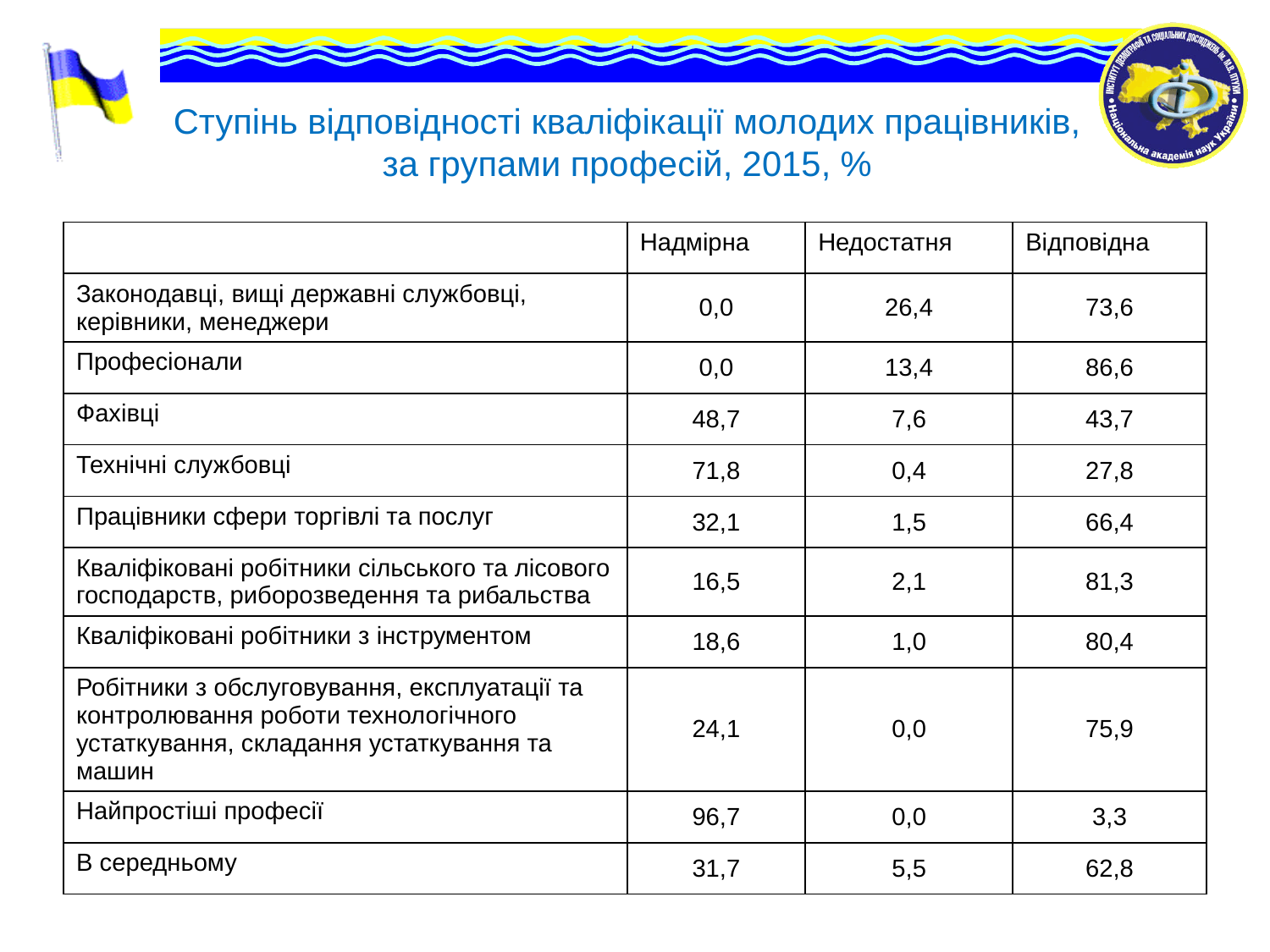

# Ступінь відповідності кваліфікації молодих працівників, за групами професій, 2015, %
|  | Надмірна | Недостатня | Відповідна |
| --- | --- | --- | --- |
| Законодавці, вищі державні службовці, керівники, менеджери | 0,0 | 26,4 | 73,6 |
| Професіонали | 0,0 | 13,4 | 86,6 |
| Фахівці | 48,7 | 7,6 | 43,7 |
| Технічні службовці | 71,8 | 0,4 | 27,8 |
| Працівники сфери торгівлі та послуг | 32,1 | 1,5 | 66,4 |
| Кваліфіковані робітники сільського та лісового господарств, риборозведення та рибальства | 16,5 | 2,1 | 81,3 |
| Кваліфіковані робітники з інструментом | 18,6 | 1,0 | 80,4 |
| Робітники з обслуговування, експлуатації та контролювання роботи технологічного устаткування, складання устаткування та машин | 24,1 | 0,0 | 75,9 |
| Найпростіші професії | 96,7 | 0,0 | 3,3 |
| В середньому | 31,7 | 5,5 | 62,8 |